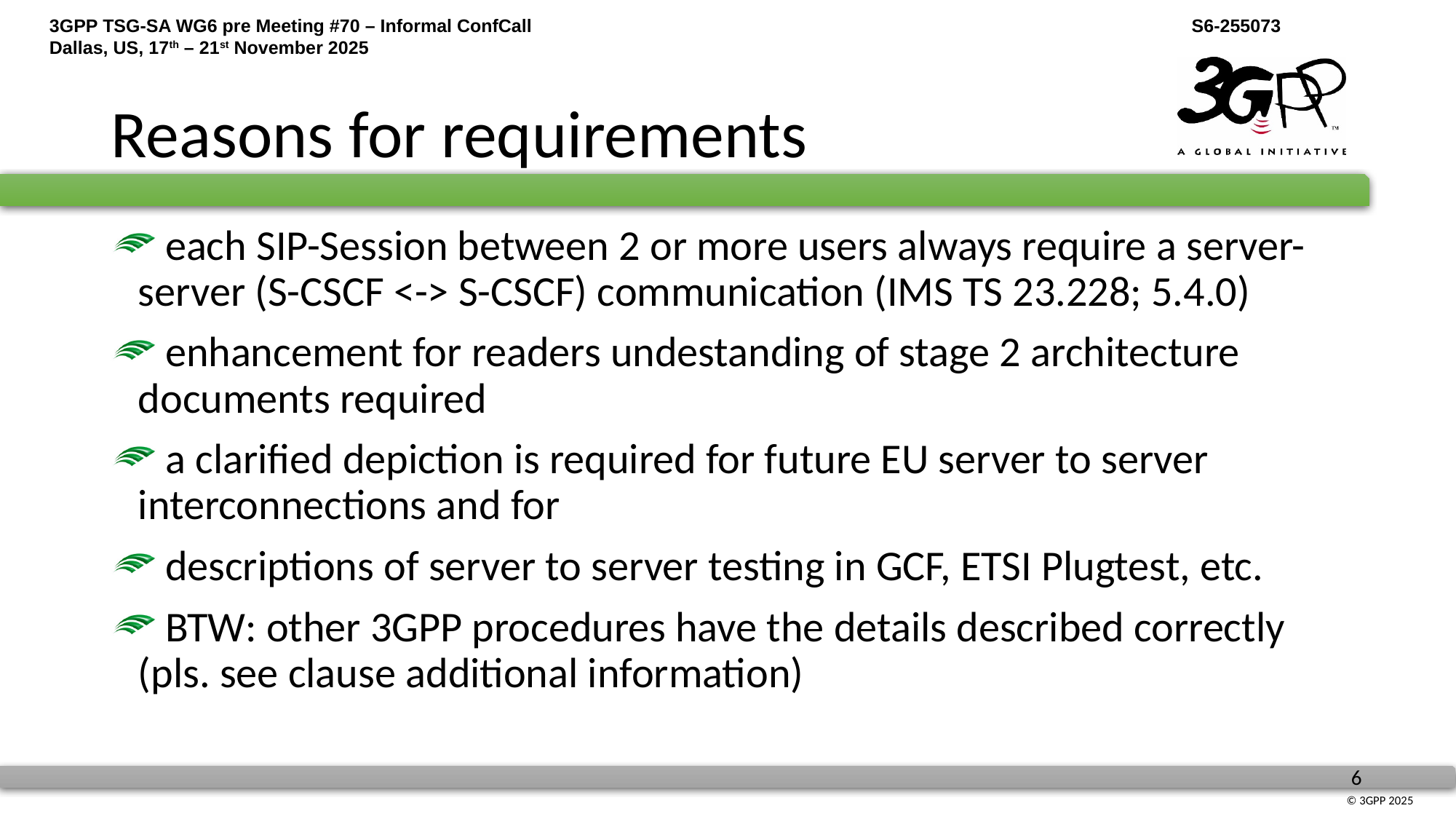

# Reasons for requirements
 each SIP-Session between 2 or more users always require a server-server (S-CSCF <-> S-CSCF) communication (IMS TS 23.228; 5.4.0)
 enhancement for readers undestanding of stage 2 architecture documents required
 a clarified depiction is required for future EU server to server interconnections and for
 descriptions of server to server testing in GCF, ETSI Plugtest, etc.
 BTW: other 3GPP procedures have the details described correctly (pls. see clause additional information)